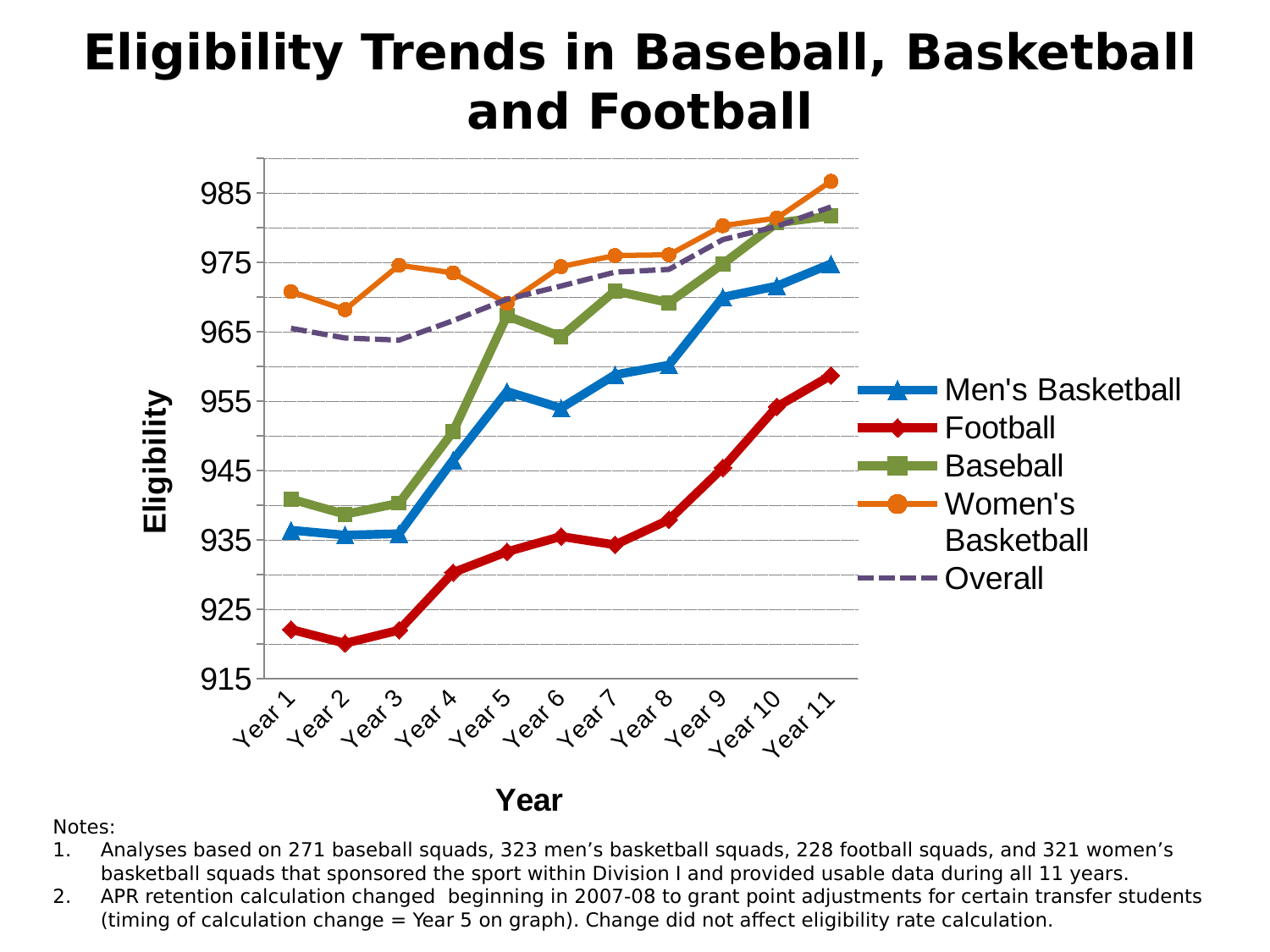

# Eligibility Trends in Baseball, Basketball and Football

### Chart

| Category | Men's Basketball | Football | Baseball | Women's Basketball | Overall |
|---|---|---|---|---|---|
| Year 1 | 936.4 | 922.1 | 940.9 | 970.8 | 965.5 |
| Year 2 | 935.7 | 920.1 | 938.7 | 968.2 | 964.1 |
| Year 3 | 935.9 | 922.0 | 940.3 | 974.6 | 963.8 |
| Year 4 | 946.5 | 930.3 | 950.6 | 973.5 | 966.6 |
| Year 5 | 956.4 | 933.3 | 967.3 | 969.1 | 969.7 |
| Year 6 | 954.0 | 935.5 | 964.3 | 974.4 | 971.6 |
| Year 7 | 958.8 | 934.3 | 970.9 | 976.0 | 973.6 |
| Year 8 | 960.2 | 937.9 | 969.2 | 976.1 | 974.0 |
| Year 9 | 970.0 | 945.4 | 974.8 | 980.3 | 978.3 |
| Year 10 | 971.6 | 954.2 | 980.7 | 981.4 | 980.2 |
| Year 11 | 974.8 | 958.7 | 981.7 | 986.7 | 983.0 |
Notes:
Analyses based on 271 baseball squads, 323 men’s basketball squads, 228 football squads, and 321 women’s basketball squads that sponsored the sport within Division I and provided usable data during all 11 years.
APR retention calculation changed  beginning in 2007-08 to grant point adjustments for certain transfer students (timing of calculation change = Year 5 on graph). Change did not affect eligibility rate calculation.